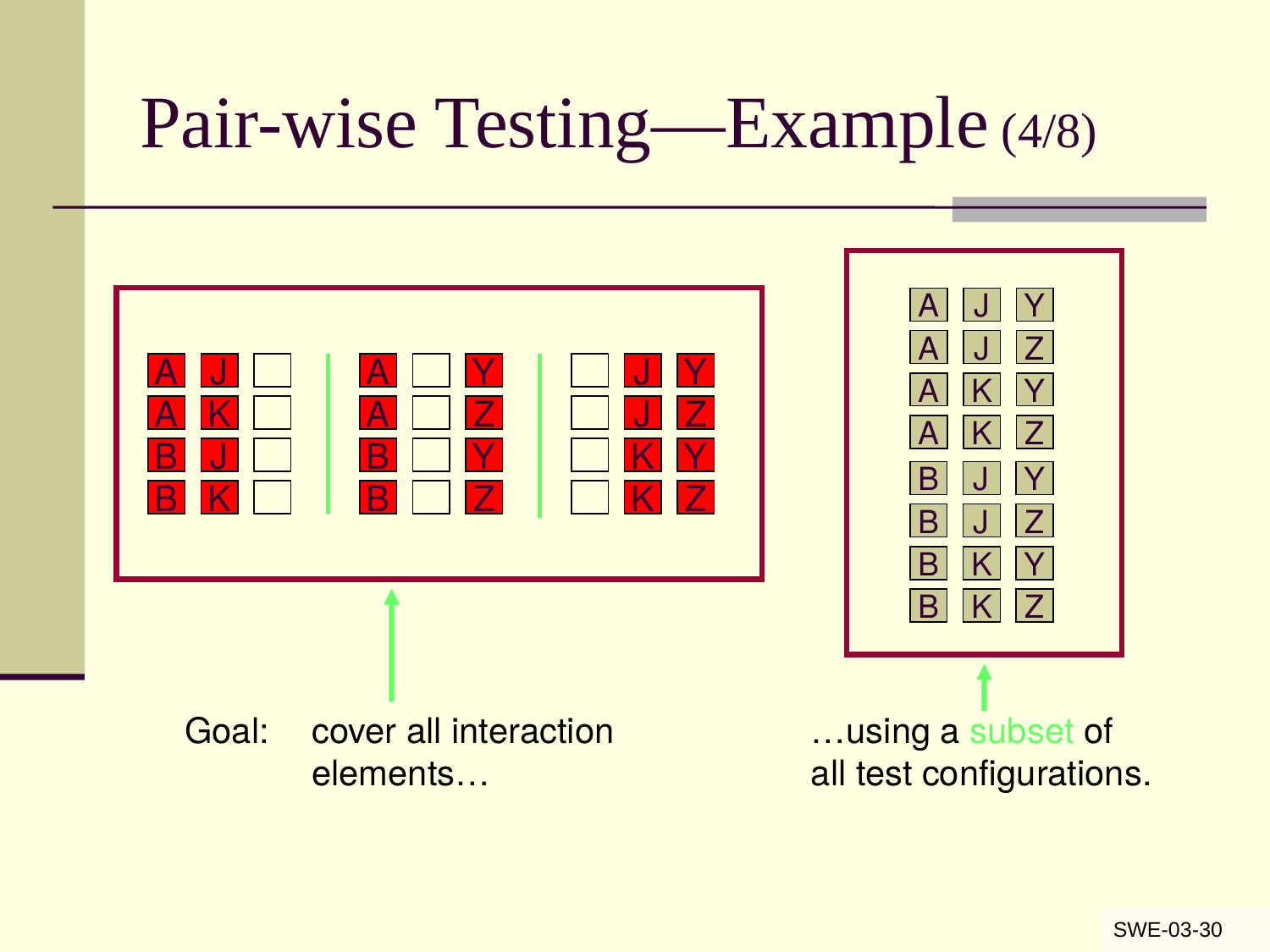

# Pair-wise Testing—Example (4/8)

A
J
Y
A
J
Z
A
K
Y
A
K
Z
B
J
Y
B
J
Z
B
K
Y
B
K
Z

A
J

A

Y

J
Y
A
K

A

Z

J
Z
B
J

B

Y

K
Y
B
K

B

Z

K
Z

Goal:  	cover all interaction
	elements…
…using a subset of
all test configurations.